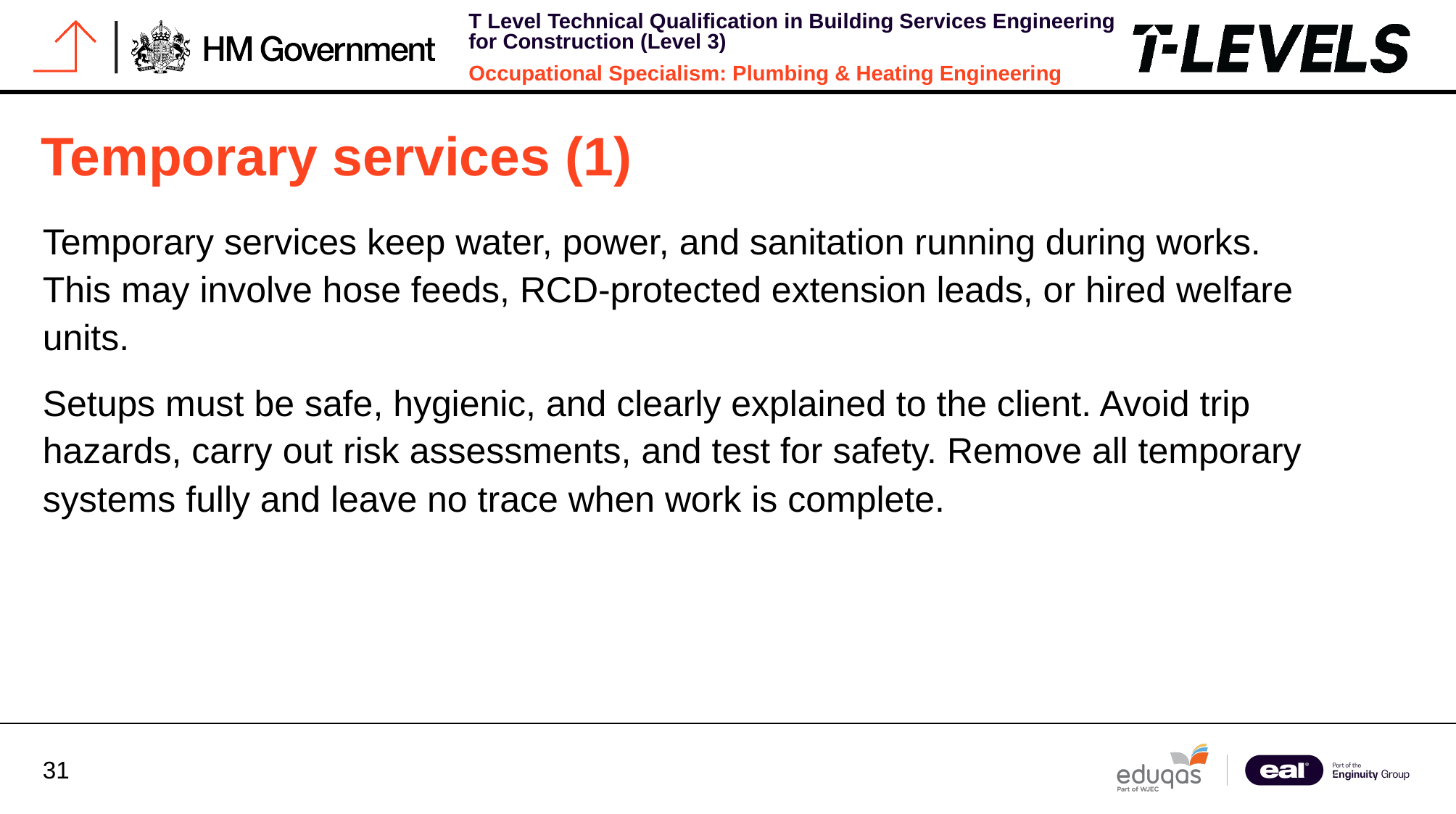

# Temporary services (1)
Temporary services keep water, power, and sanitation running during works. This may involve hose feeds, RCD-protected extension leads, or hired welfare units.
Setups must be safe, hygienic, and clearly explained to the client. Avoid trip hazards, carry out risk assessments, and test for safety. Remove all temporary systems fully and leave no trace when work is complete.